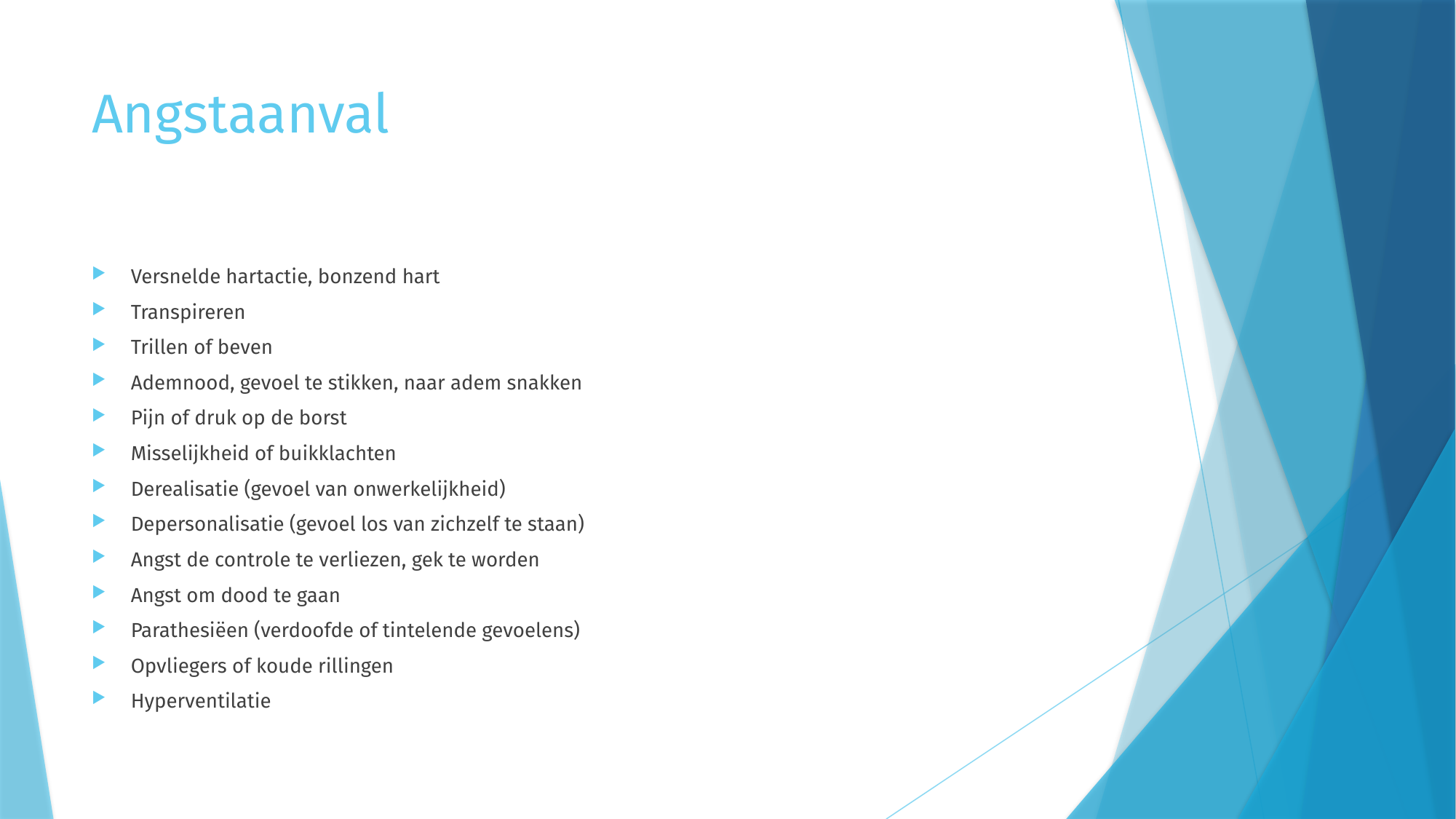

# Angstaanval
Versnelde hartactie, bonzend hart
Transpireren
Trillen of beven
Ademnood, gevoel te stikken, naar adem snakken
Pijn of druk op de borst
Misselijkheid of buikklachten
Derealisatie (gevoel van onwerkelijkheid)
Depersonalisatie (gevoel los van zichzelf te staan)
Angst de controle te verliezen, gek te worden
Angst om dood te gaan
Parathesiëen (verdoofde of tintelende gevoelens)
Opvliegers of koude rillingen
Hyperventilatie